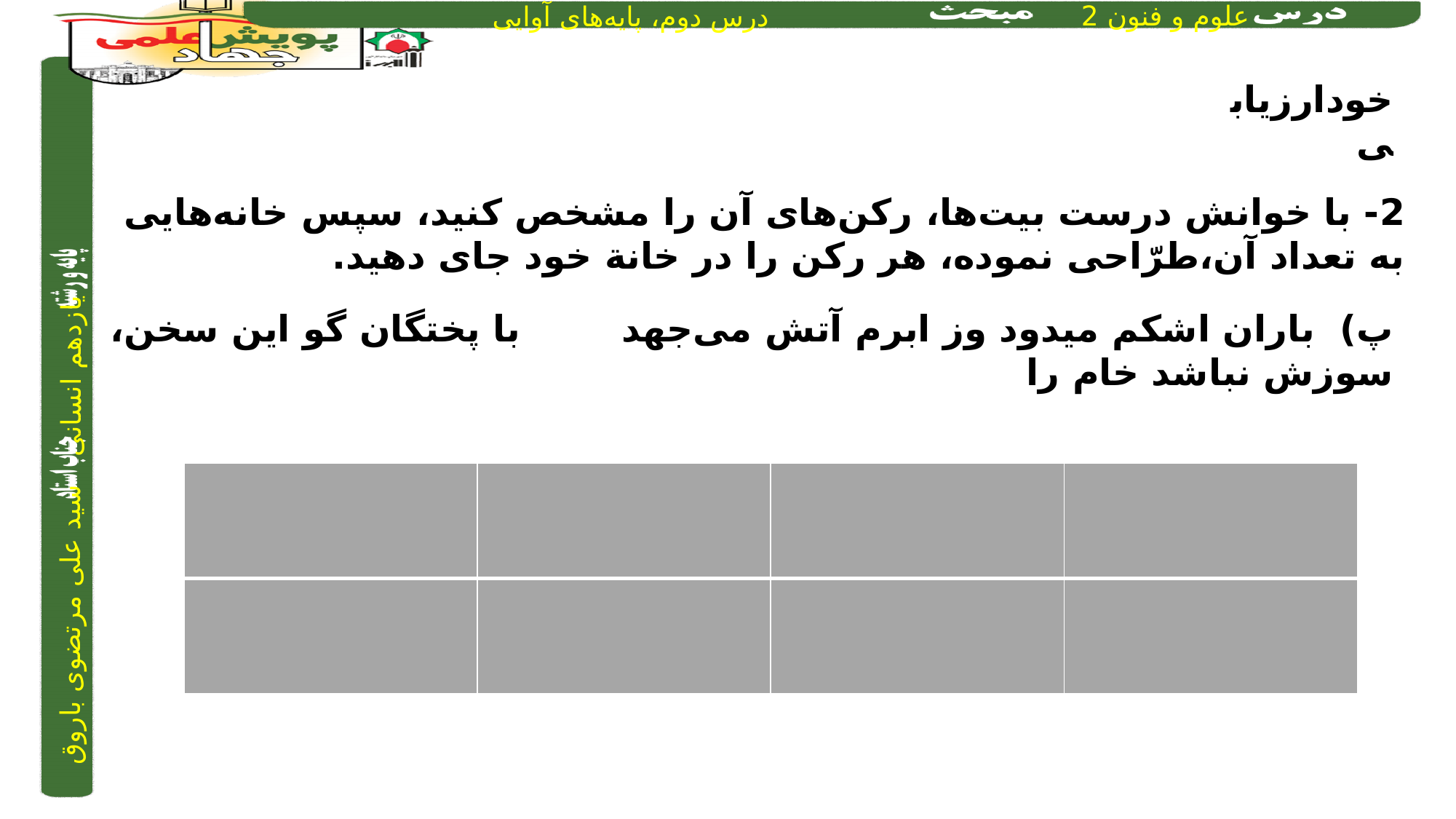

خودارزیابی
2- با خوانش درست بیت‌ها، رکن‌های آن را مشخص کنید، سپس خانه‌هایی به تعداد آن،طرّاحی نموده، هر رکن را در خانة خود جای دهید.
پ)  باران اشکم میدود وز ابرم آتش می‌جهد 		با پختگان گو این سخن، سوزش نباشد خام را
|  |  |  |  |
| --- | --- | --- | --- |
|  |  |  |  |